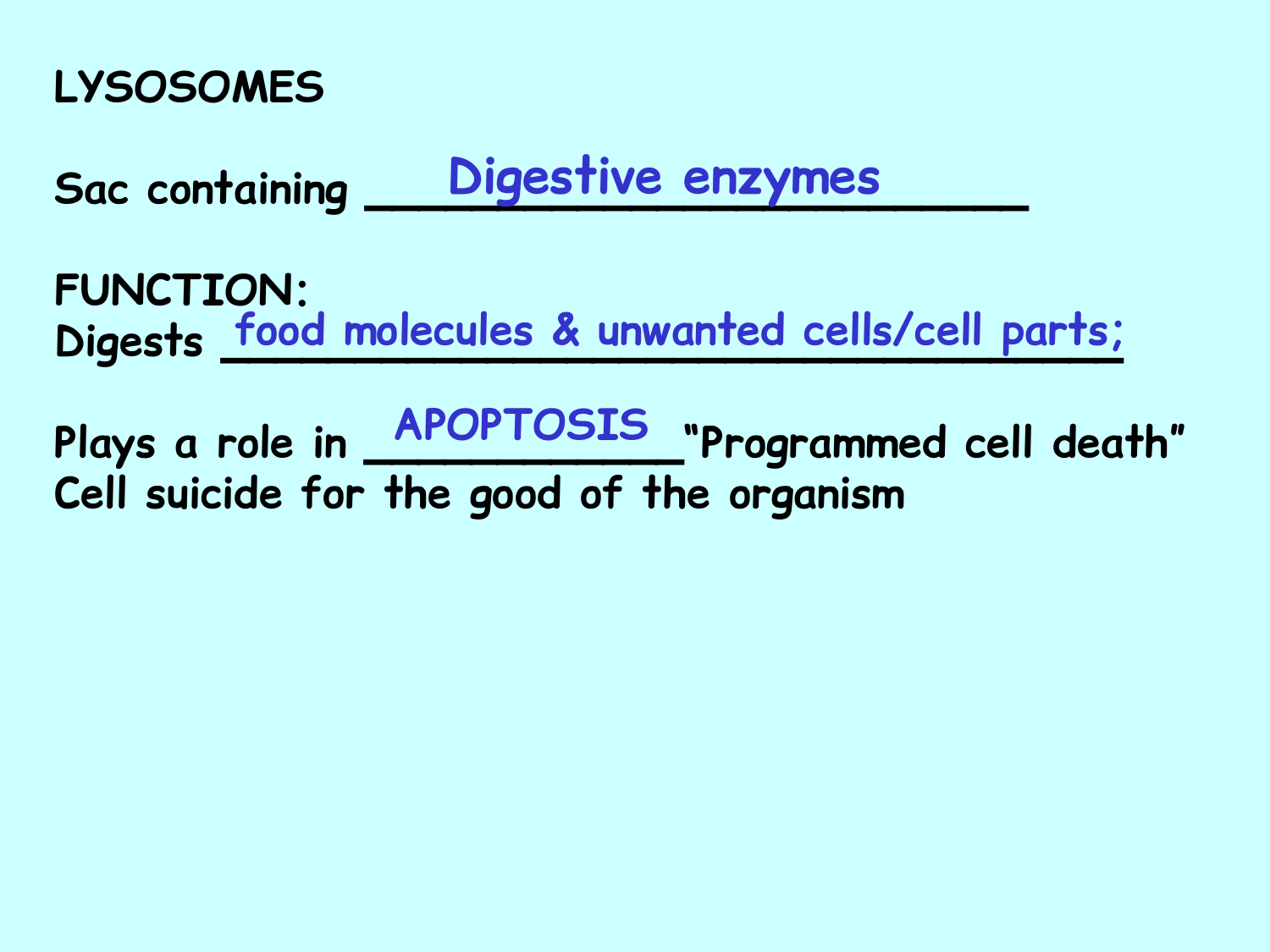

LYSOSOMES

Sac containing _________________________

FUNCTION:
Digests __________________________________

Plays a role in ____________“Programmed cell death”
Cell suicide for the good of the organism

Digestive enzymes
food molecules & unwanted cells/cell parts;
APOPTOSIS